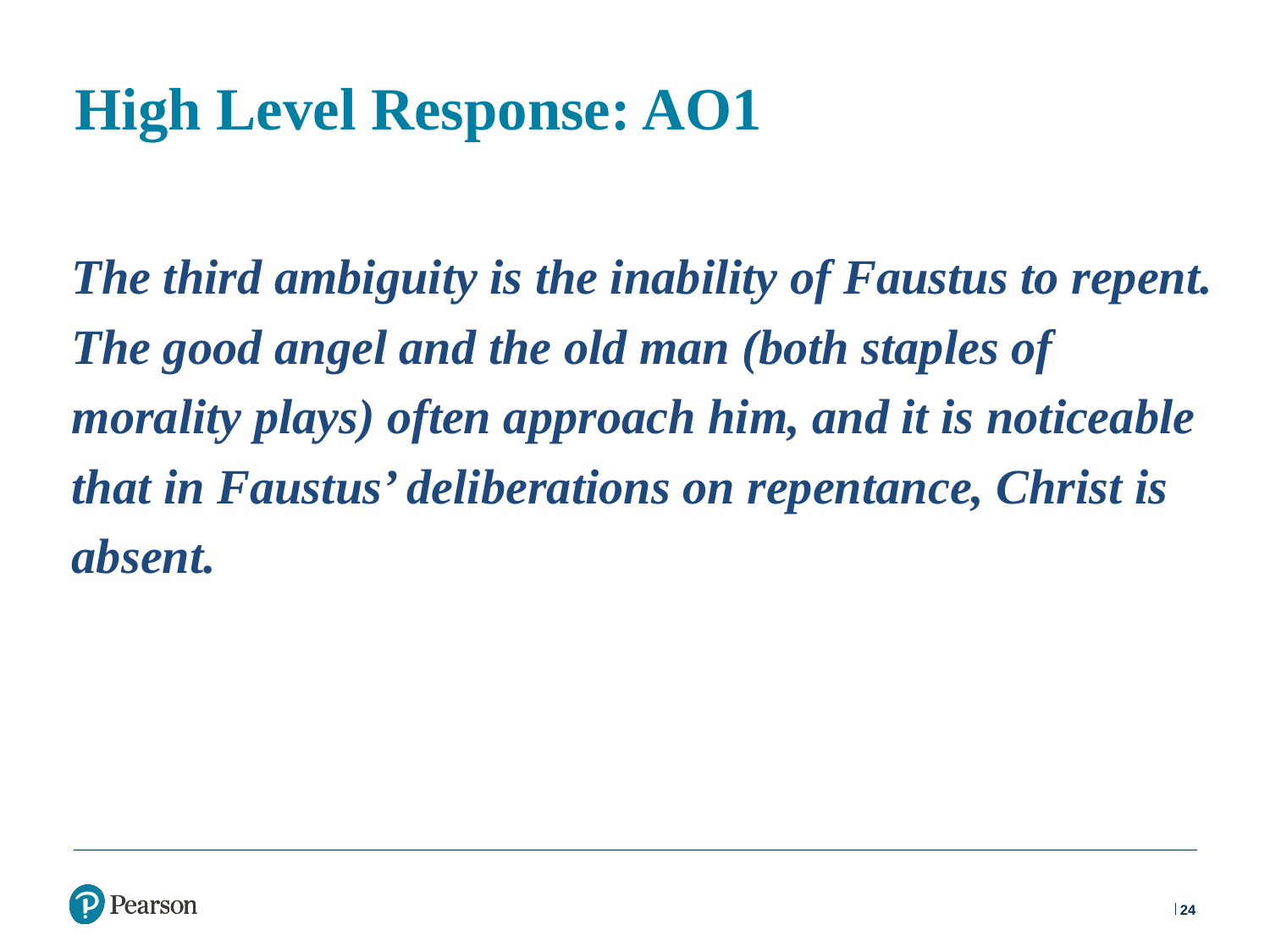

# High Level Response: AO1

The third ambiguity is the inability of Faustus to repent. The good angel and the old man (both staples of morality plays) often approach him, and it is noticeable that in Faustus’ deliberations on repentance, Christ is absent.

24